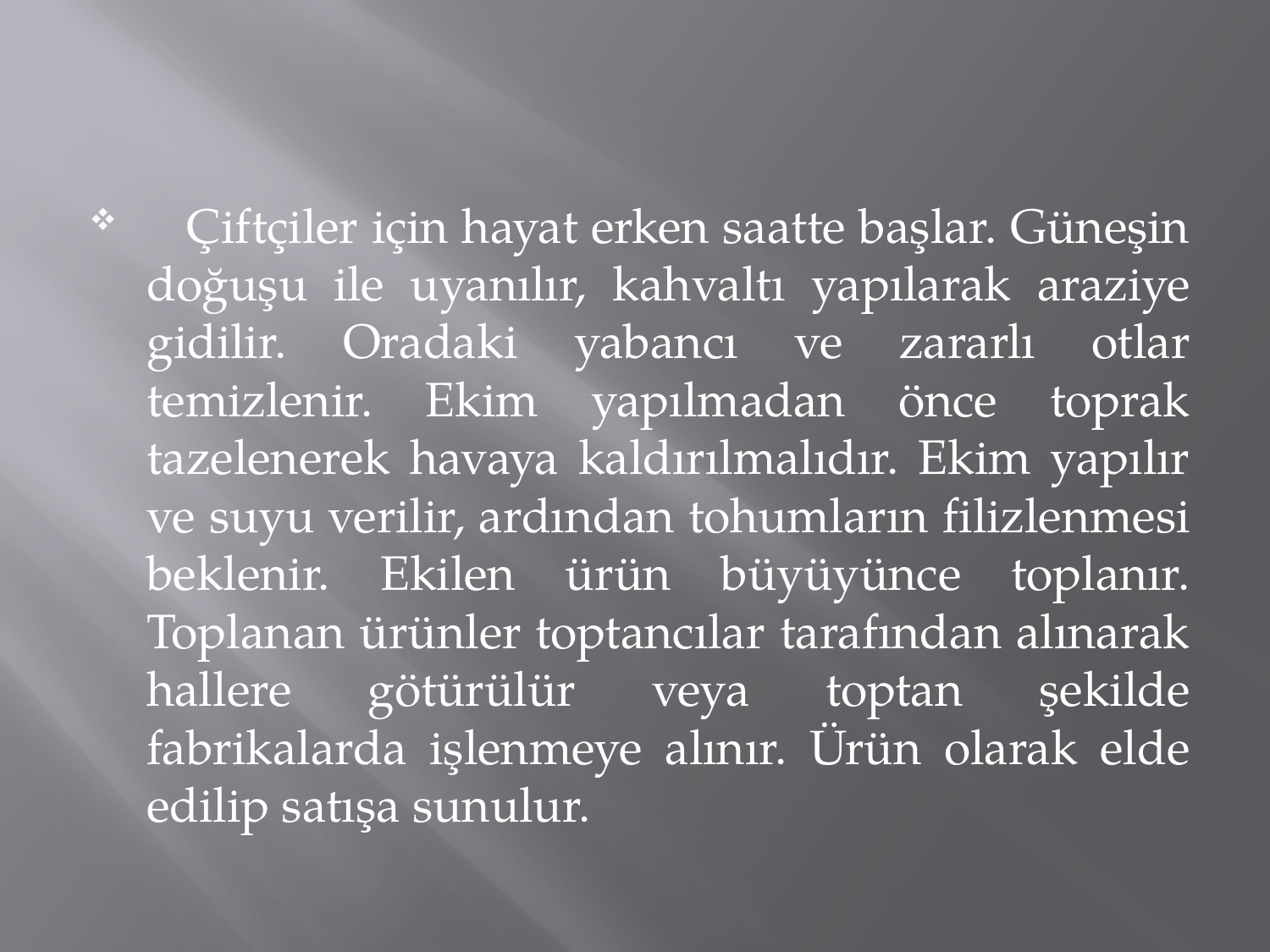

Çiftçiler için hayat erken saatte başlar. Güneşin doğuşu ile uyanılır, kahvaltı yapılarak araziye gidilir. Oradaki yabancı ve zararlı otlar temizlenir. Ekim yapılmadan önce toprak tazelenerek havaya kaldırılmalıdır. Ekim yapılır ve suyu verilir, ardından tohumların filizlenmesi beklenir. Ekilen ürün büyüyünce toplanır. Toplanan ürünler toptancılar tarafından alınarak hallere götürülür veya toptan şekilde fabrikalarda işlenmeye alınır. Ürün olarak elde edilip satışa sunulur.